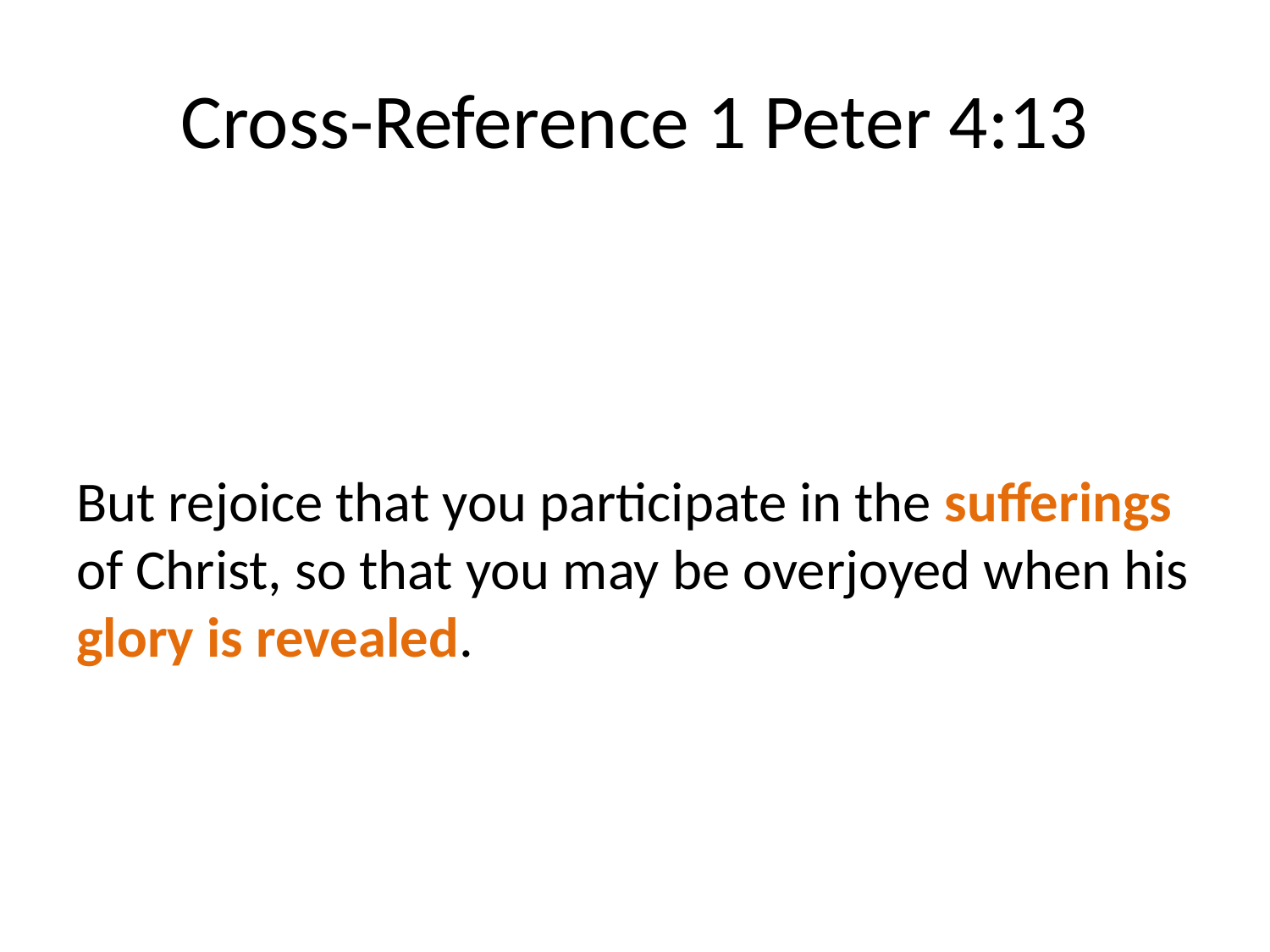

# Cross-Reference 1 Peter 4:13

But rejoice that you participate in the sufferings of Christ, so that you may be overjoyed when his glory is revealed.